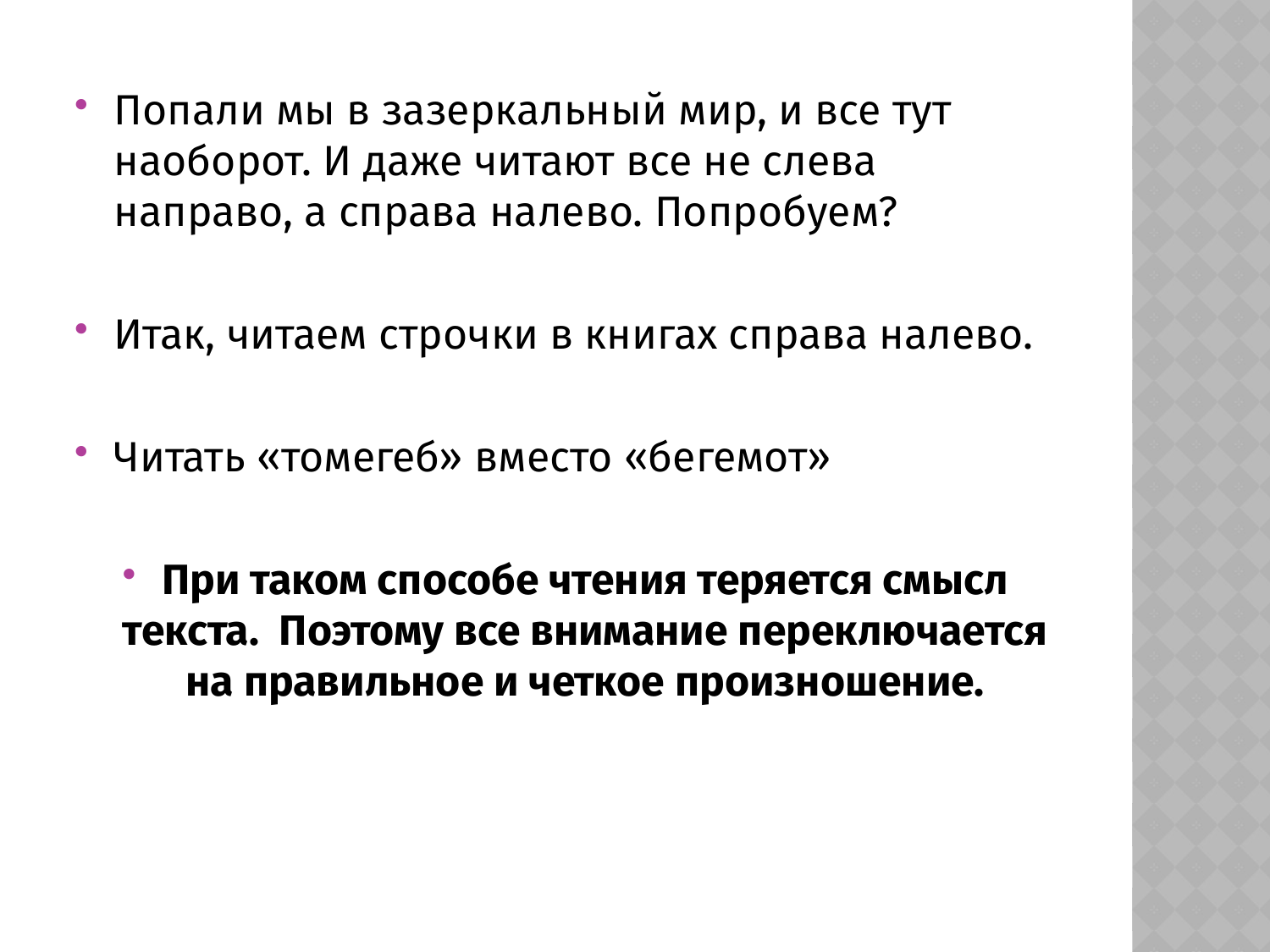

#
Попали мы в зазеркальный мир, и все тут наоборот. И даже читают все не слева направо, а справа налево. Попробуем?

Итак, читаем строчки в книгах справа налево.

Читать «томегеб» вместо «бегемот»

При таком способе чтения теряется смысл текста.  Поэтому все внимание переключается на правильное и четкое произношение.